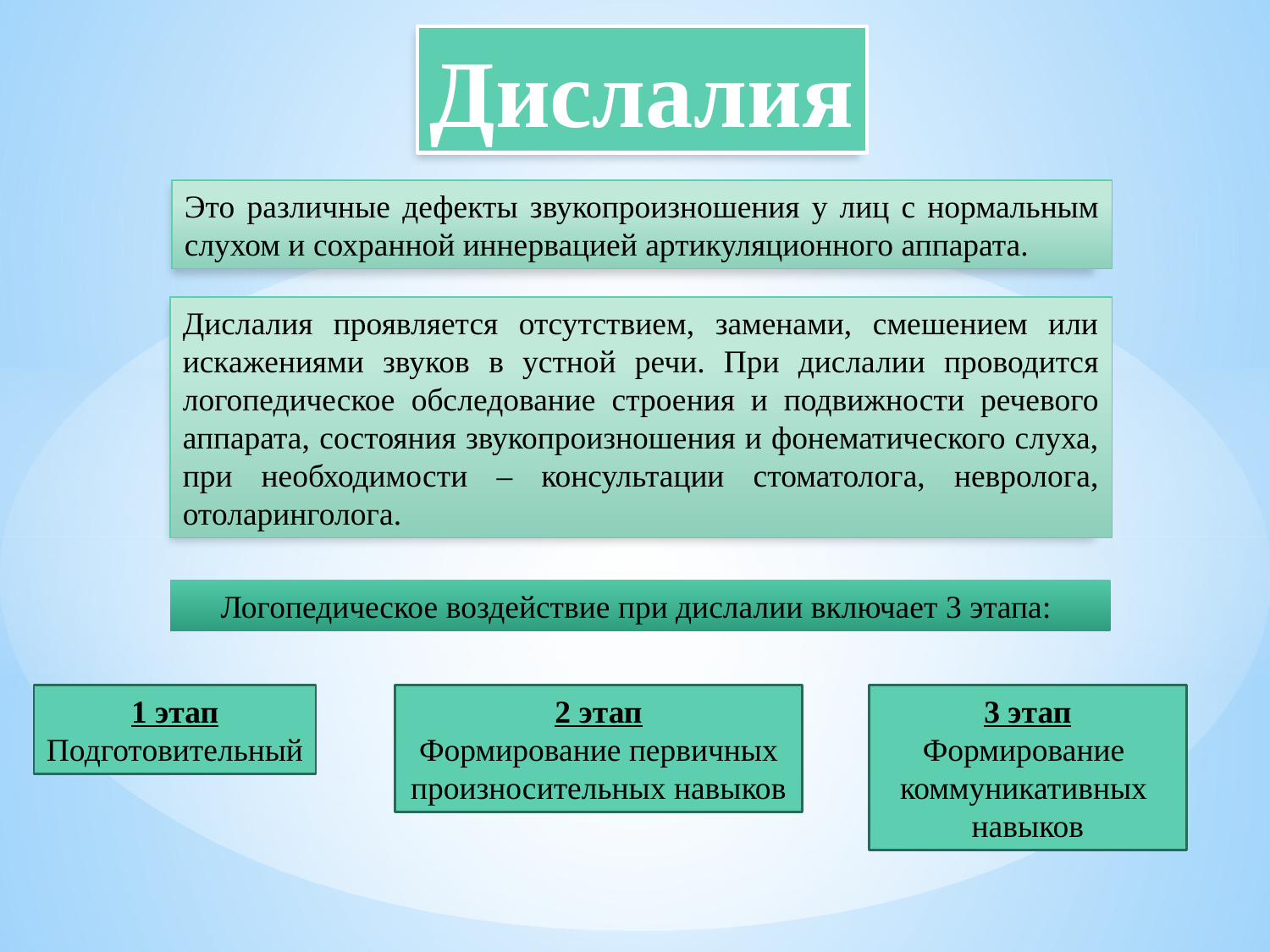

Дислалия
Это различные дефекты звукопроизношения у лиц с нормальным слухом и сохранной иннервацией артикуляционного аппарата.
Дислалия проявляется отсутствием, заменами, смешением или искажениями звуков в устной речи. При дислалии проводится логопедическое обследование строения и подвижности речевого аппарата, состояния звукопроизношения и фонематического слуха, при необходимости – консультации стоматолога, невролога, отоларинголога.
Логопедическое воздействие при дислалии включает 3 этапа:
1 этап
Подготовительный
2 этап
Формирование первичных произносительных навыков
3 этап
Формирование
коммуникативных
навыков